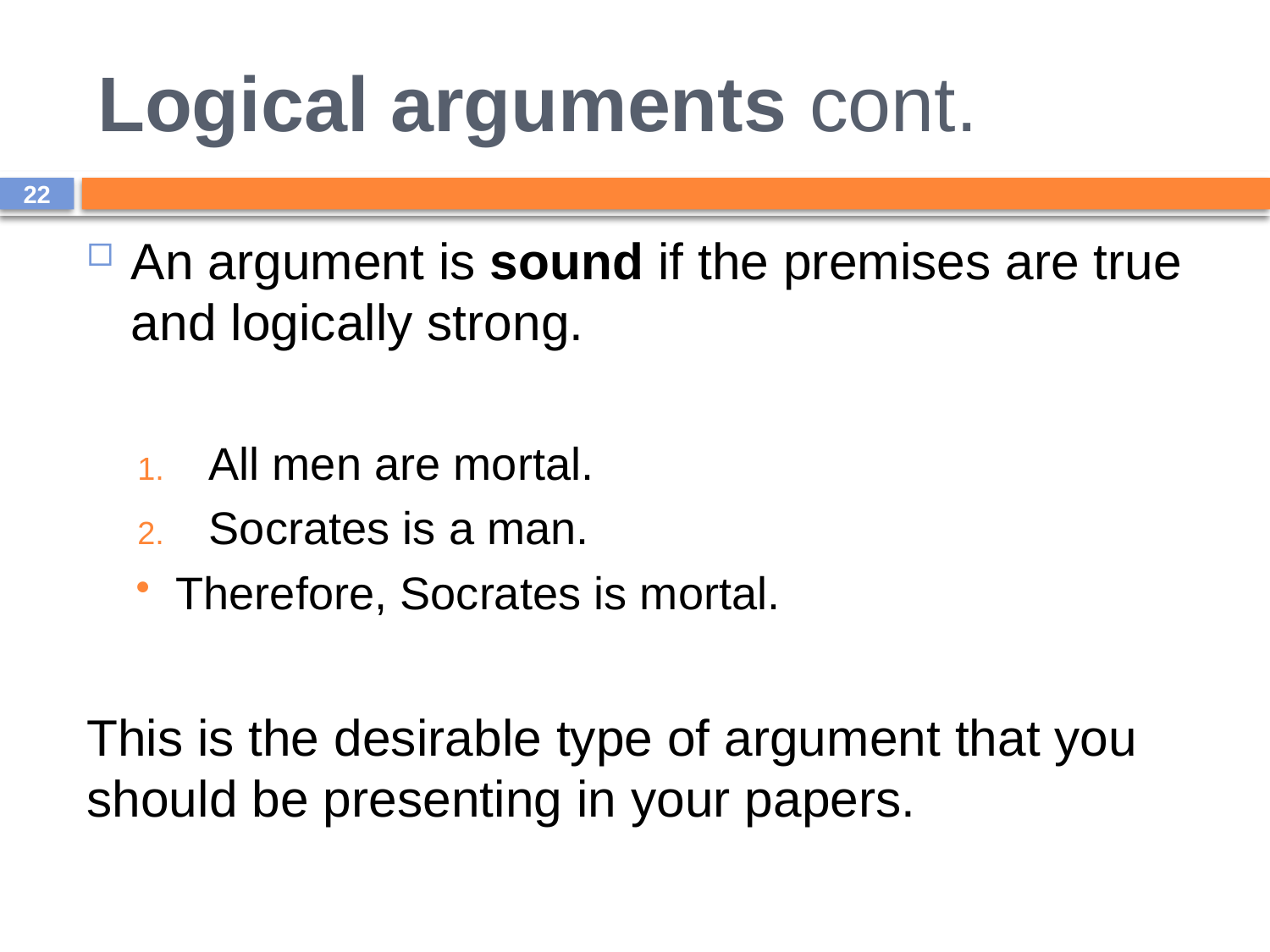

# Logical arguments cont.
22
An argument is sound if the premises are true and logically strong.

All men are mortal.
Socrates is a man.
Therefore, Socrates is mortal.

This is the desirable type of argument that you should be presenting in your papers.